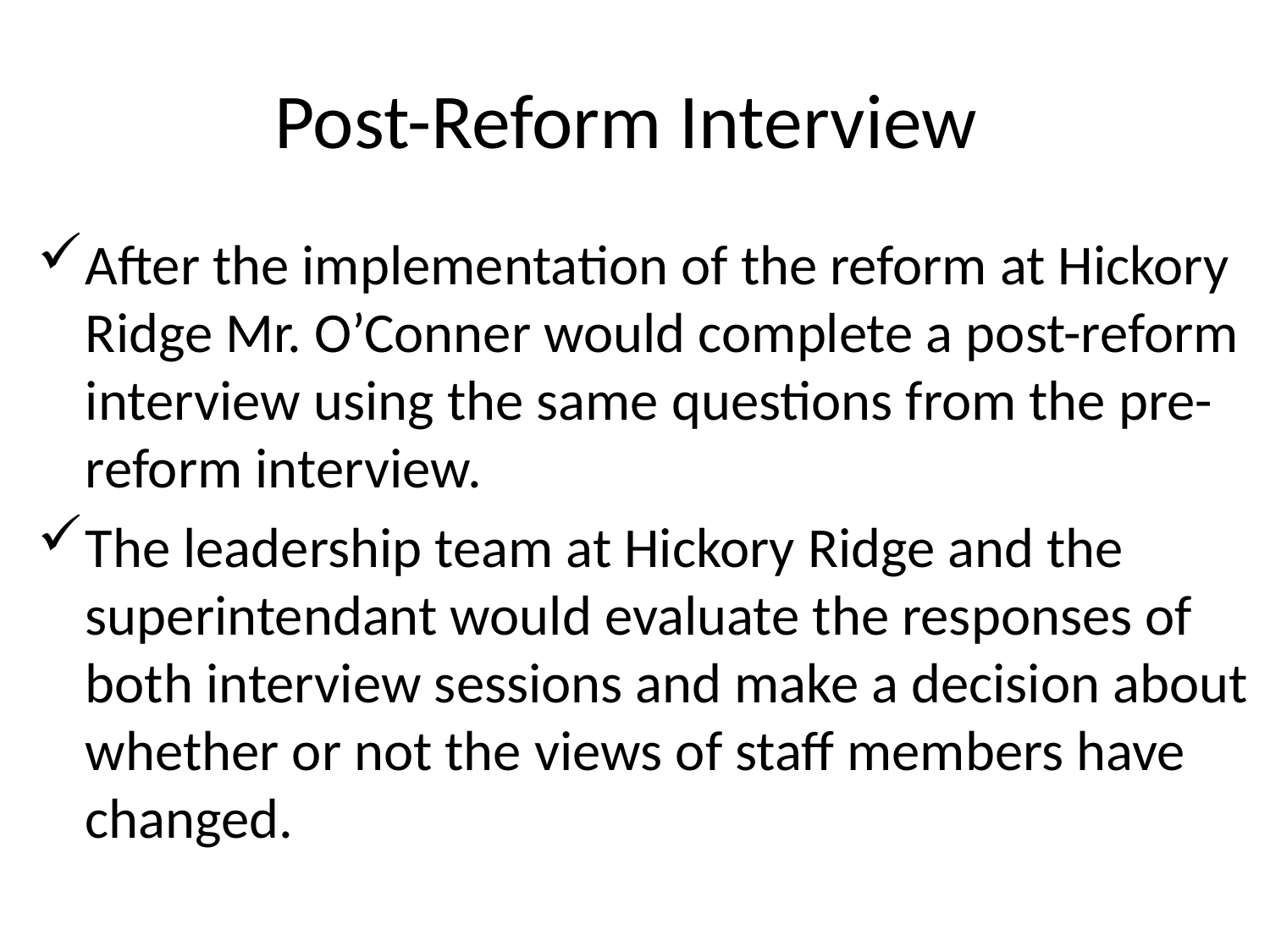

# Post-Reform Interview
After the implementation of the reform at Hickory Ridge Mr. O’Conner would complete a post-reform interview using the same questions from the pre-reform interview.
The leadership team at Hickory Ridge and the superintendant would evaluate the responses of both interview sessions and make a decision about whether or not the views of staff members have changed.